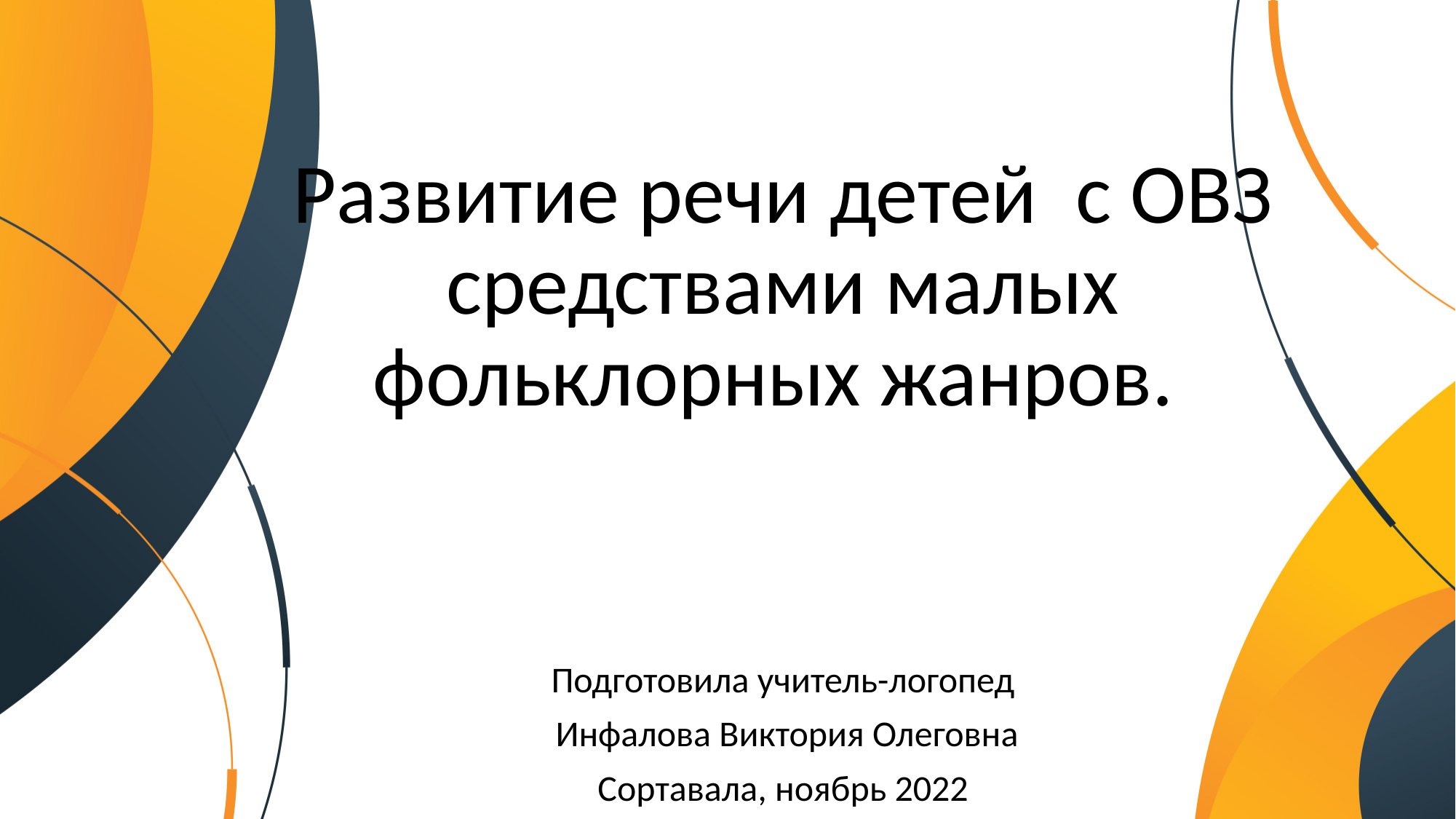

# Развитие речи детей  с ОВЗ средствами малых фольклорных жанров.
Подготовила учитель-логопед
 Инфалова Виктория Олеговна
Сортавала, ноябрь 2022